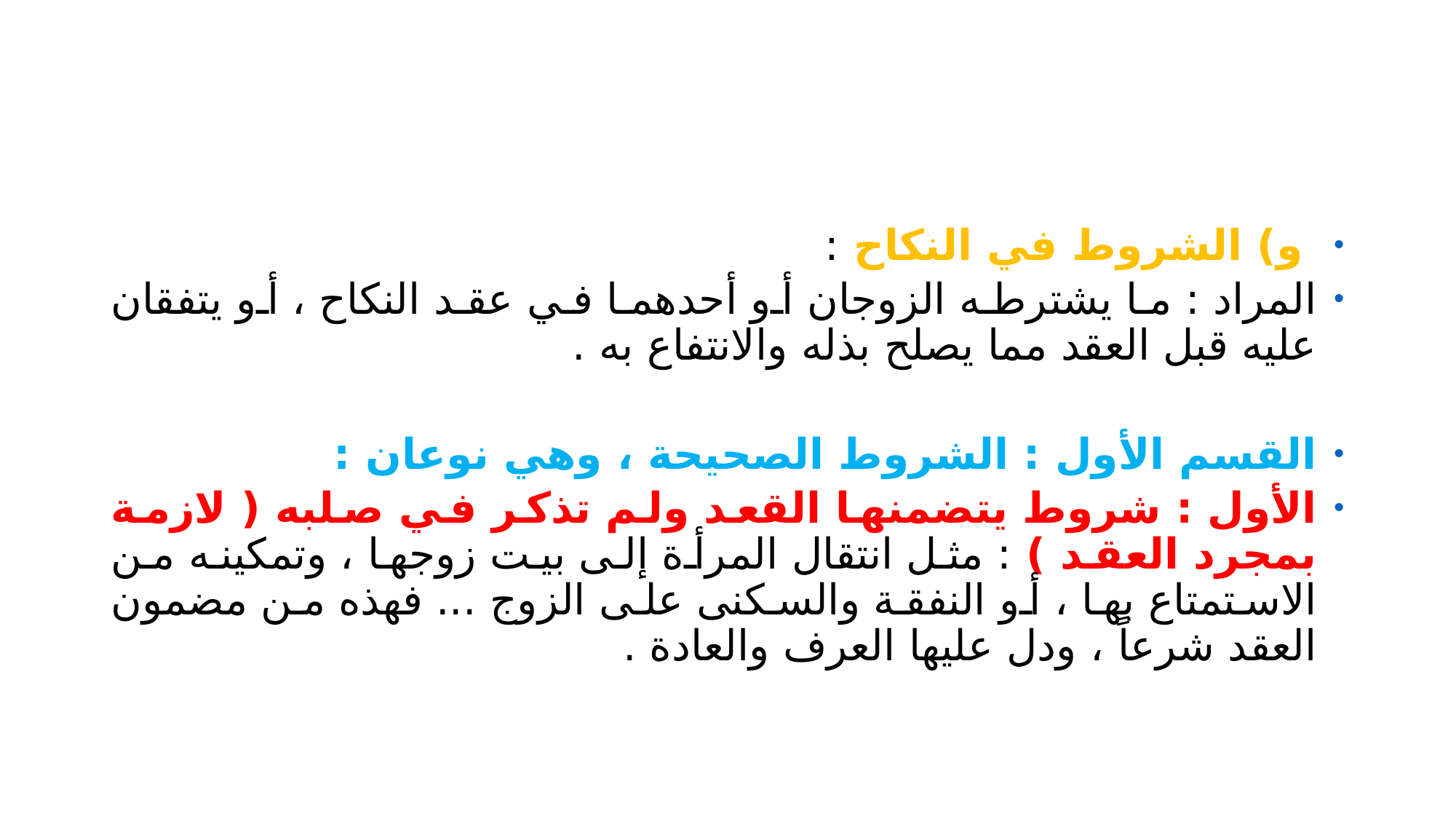

#
و) الشروط في النكاح :
المراد : ما يشترطه الزوجان أو أحدهما في عقد النكاح ، أو يتفقان عليه قبل العقد مما يصلح بذله والانتفاع به .

القسم الأول : الشروط الصحيحة ، وهي نوعان :
الأول : شروط يتضمنها القعد ولم تذكر في صلبه ( لازمة بمجرد العقد ) : مثل انتقال المرأة إلى بيت زوجها ، وتمكينه من الاستمتاع بها ، أو النفقة والسكنى على الزوج ... فهذه من مضمون العقد شرعاً ، ودل عليها العرف والعادة .